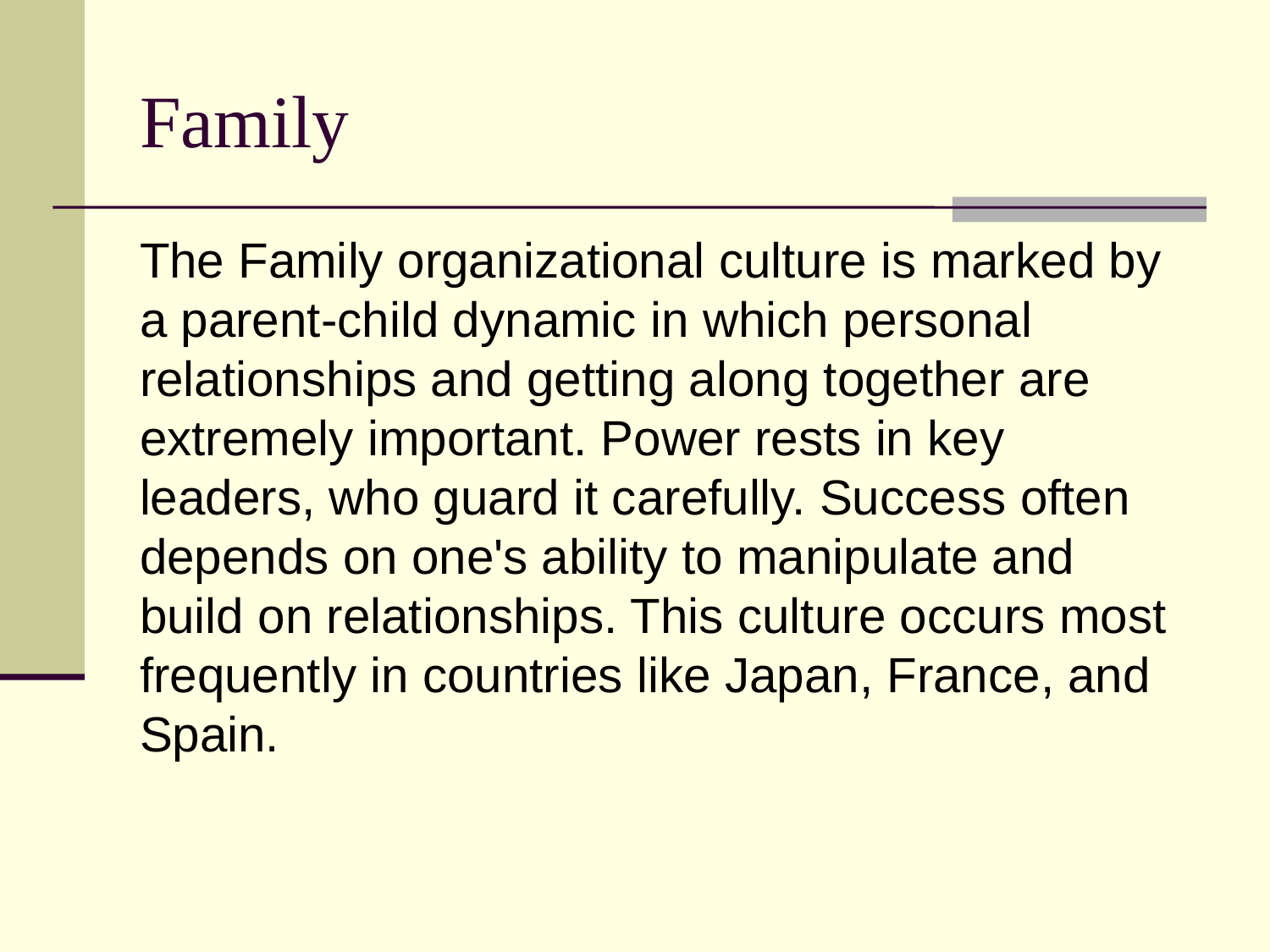

# Family
The Family organizational culture is marked by a parent-child dynamic in which personal relationships and getting along together are extremely important. Power rests in key leaders, who guard it carefully. Success often depends on one's ability to manipulate and build on relationships. This culture occurs most frequently in countries like Japan, France, and Spain.